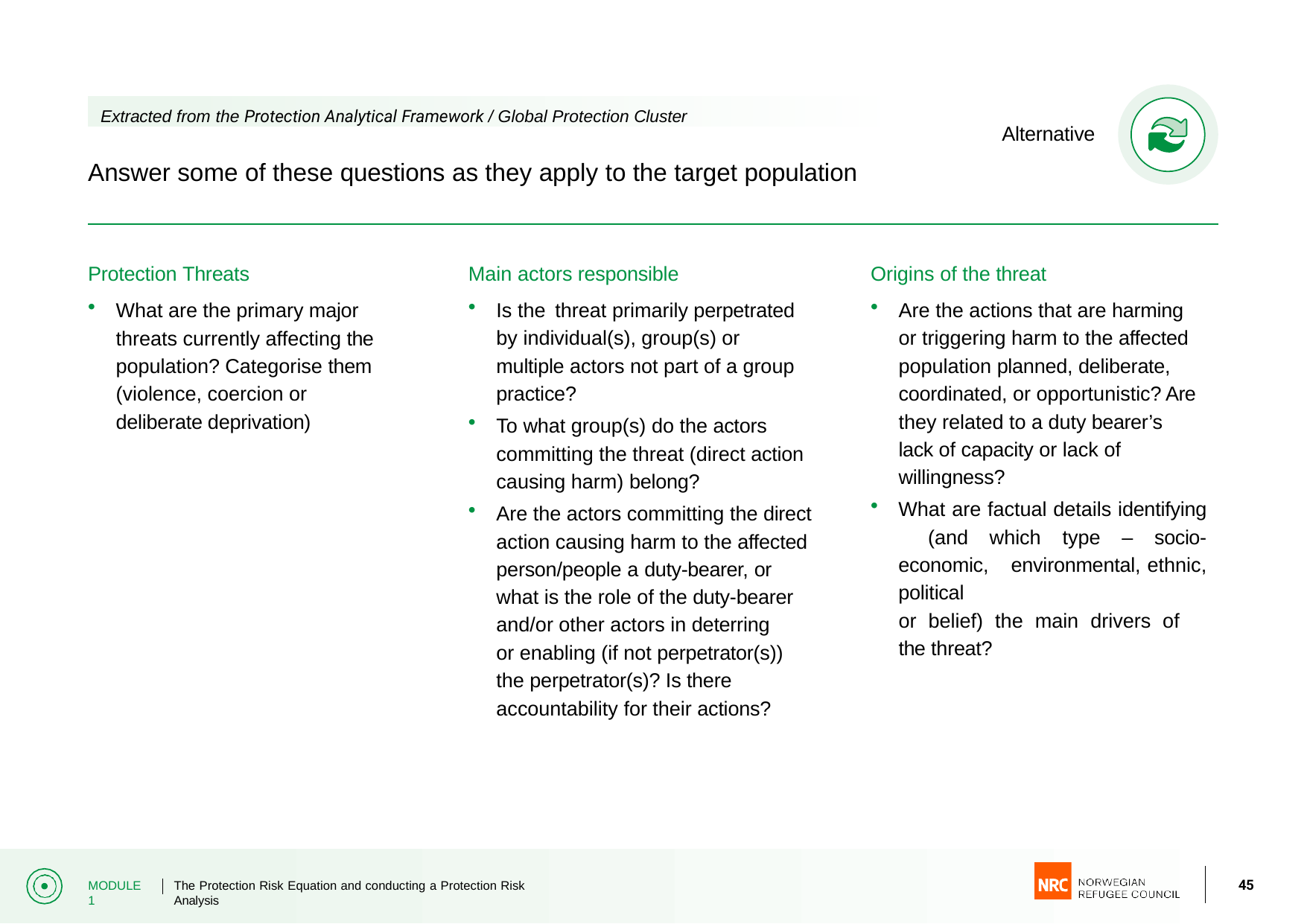

Extracted from the Protection Analytical Framework / Global Protection Cluster
Alternative
Answer some of these questions as they apply to the target population

Protection Threats
Main actors responsible
Origins of the threat
What are the primary major threats currently affecting the population? Categorise them (violence, coercion or deliberate deprivation)
Is the threat primarily perpetrated by individual(s), group(s) or multiple actors not part of a group practice?
To what group(s) do the actors committing the threat (direct action causing harm) belong?
Are the actors committing the direct action causing harm to the affected person/people a duty-bearer, or what is the role of the duty-bearer and/or other actors in deterring
or enabling (if not perpetrator(s)) the perpetrator(s)? Is there accountability for their actions?
Are the actions that are harming or triggering harm to the affected population planned, deliberate, coordinated, or opportunistic? Are they related to a duty bearer’s lack of capacity or lack of willingness?
What are factual details identifying 	(and which type – socio-economic, 	environmental, ethnic, political
or belief) the main drivers of the threat?
45
MODULE 1
The Protection Risk Equation and conducting a Protection Risk Analysis